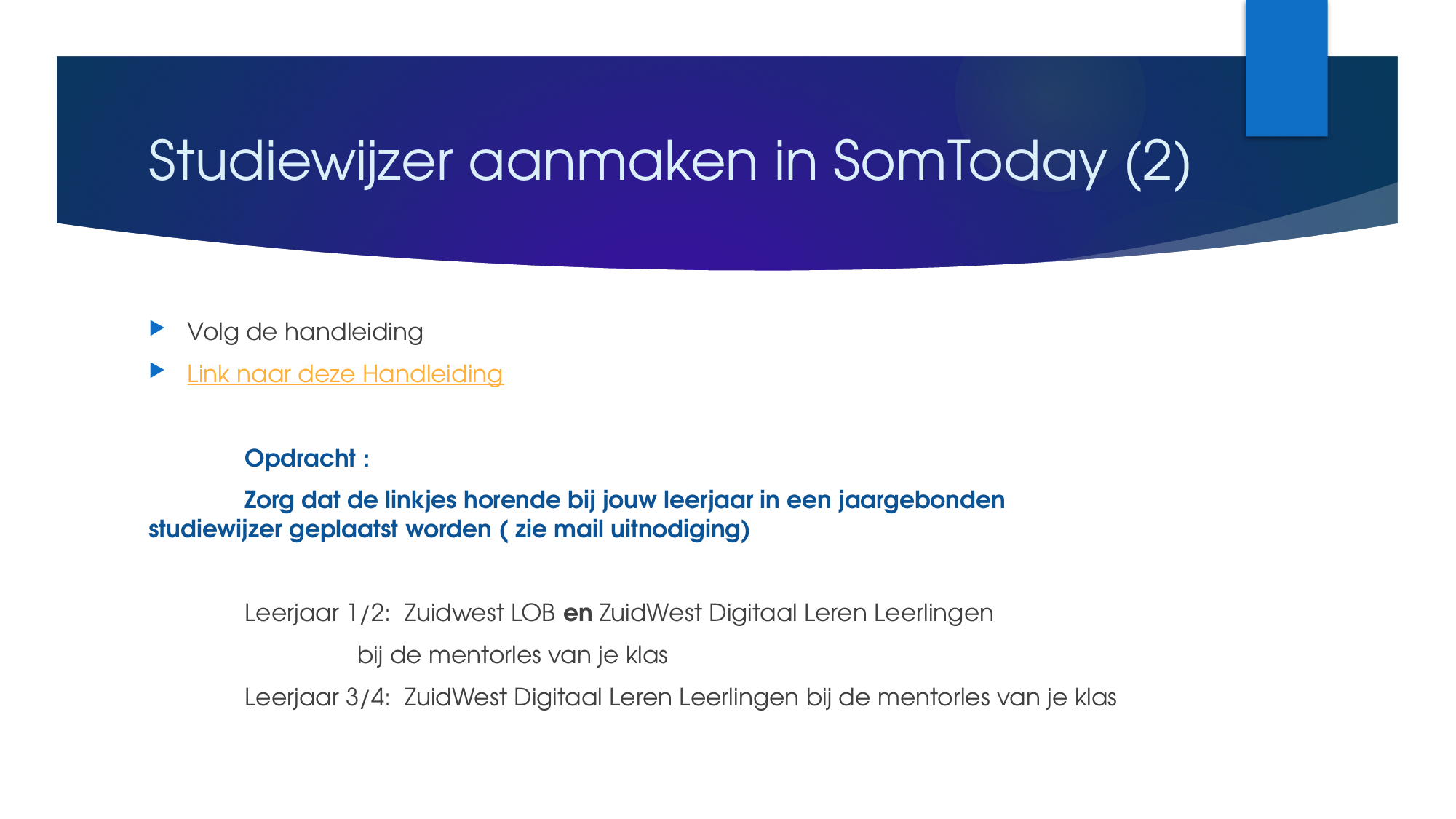

# Studiewijzer aanmaken in SomToday (2)
Volg de handleiding
Link naar deze Handleiding

      	Opdracht :
      	Zorg dat de linkjes horende bij jouw leerjaar in een jaargebonden 	studiewijzer geplaatst worden ( zie mail uitnodiging)

	Leerjaar 1/2:  Zuidwest LOB en ZuidWest Digitaal Leren Leerlingen
                               bij de mentorles van je klas
	Leerjaar 3/4:  ZuidWest Digitaal Leren Leerlingen bij de mentorles van je klas